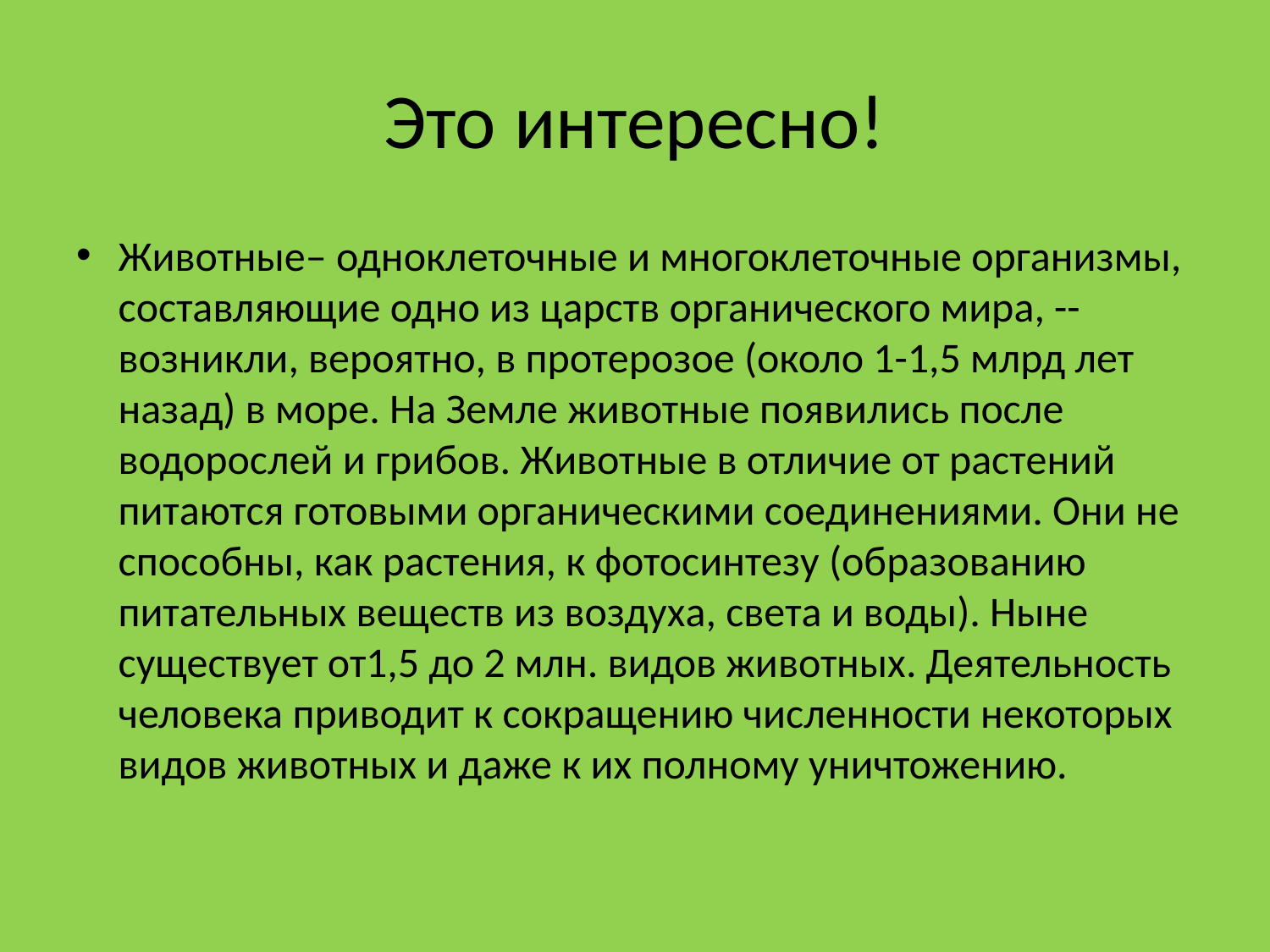

# Это интересно!
Животные– одноклеточные и многоклеточные организмы, составляющие одно из царств органического мира, --возникли, вероятно, в протерозое (около 1-1,5 млрд лет назад) в море. На Земле животные появились после водорослей и грибов. Животные в отличие от растений питаются готовыми органическими соединениями. Они не способны, как растения, к фотосинтезу (образованию питательных веществ из воздуха, света и воды). Ныне существует от1,5 до 2 млн. видов животных. Деятельность человека приводит к сокращению численности некоторых видов животных и даже к их полному уничтожению.